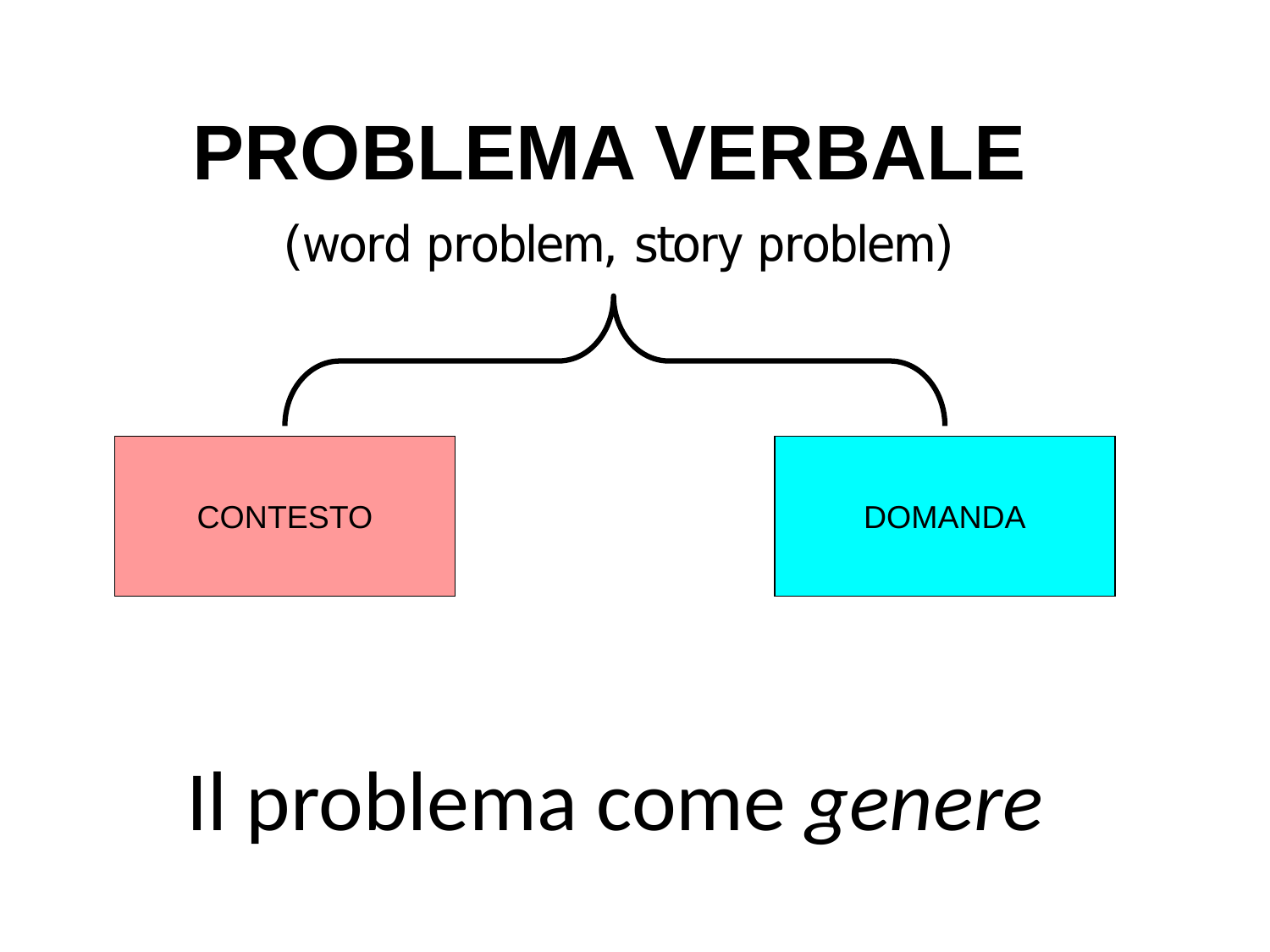

PROBLEMA VERBALE
(word problem, story problem)
CONTESTO
DOMANDA
Il problema come genere